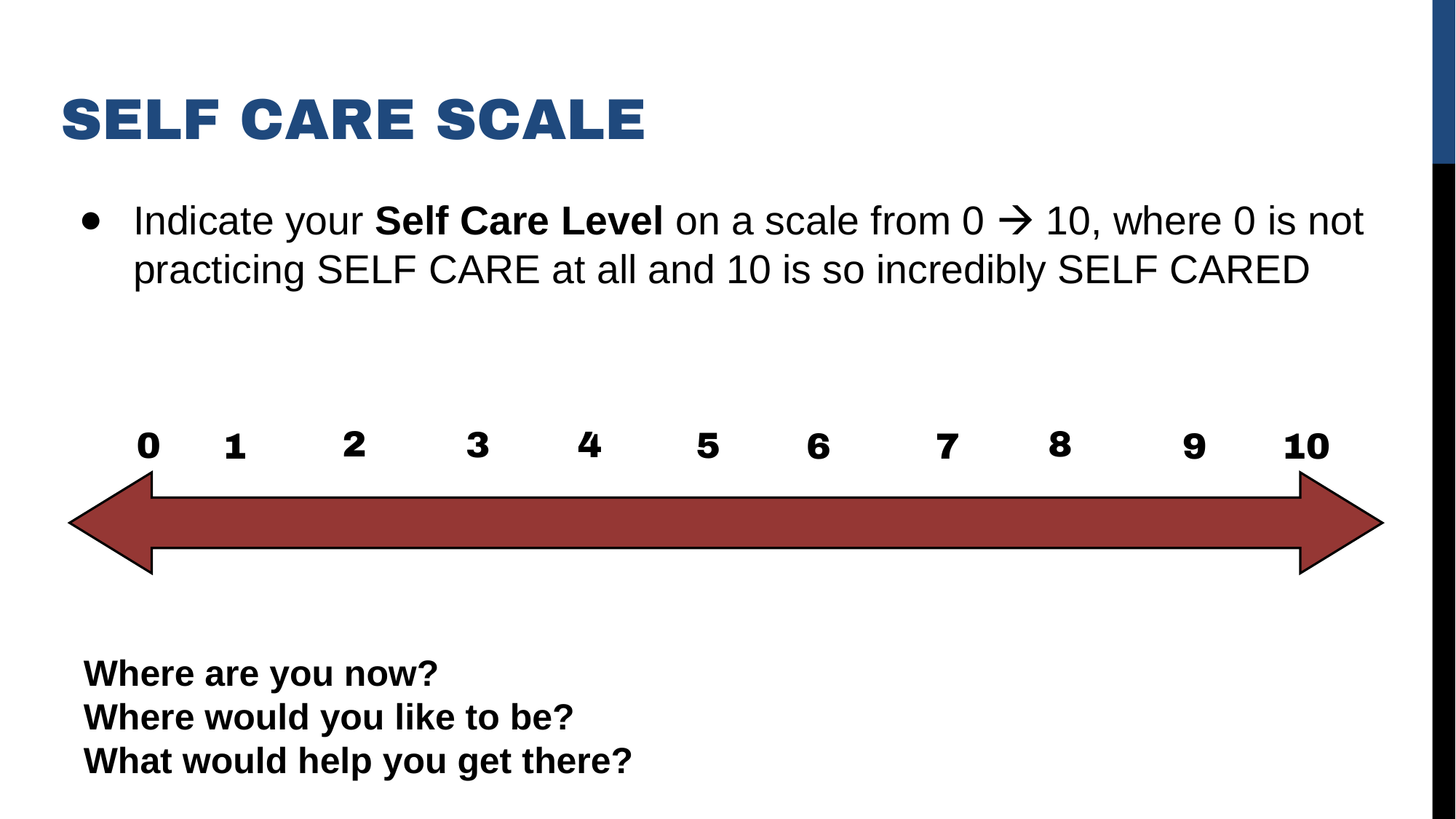

# SELF CARE SCALE
Indicate your Self Care Level on a scale from 0 🡪 10, where 0 is not practicing SELF CARE at all and 10 is so incredibly SELF CARED

2
8
3
4
5
0
9
7
6
1
10

Where are you now?
Where would you like to be?
What would help you get there?